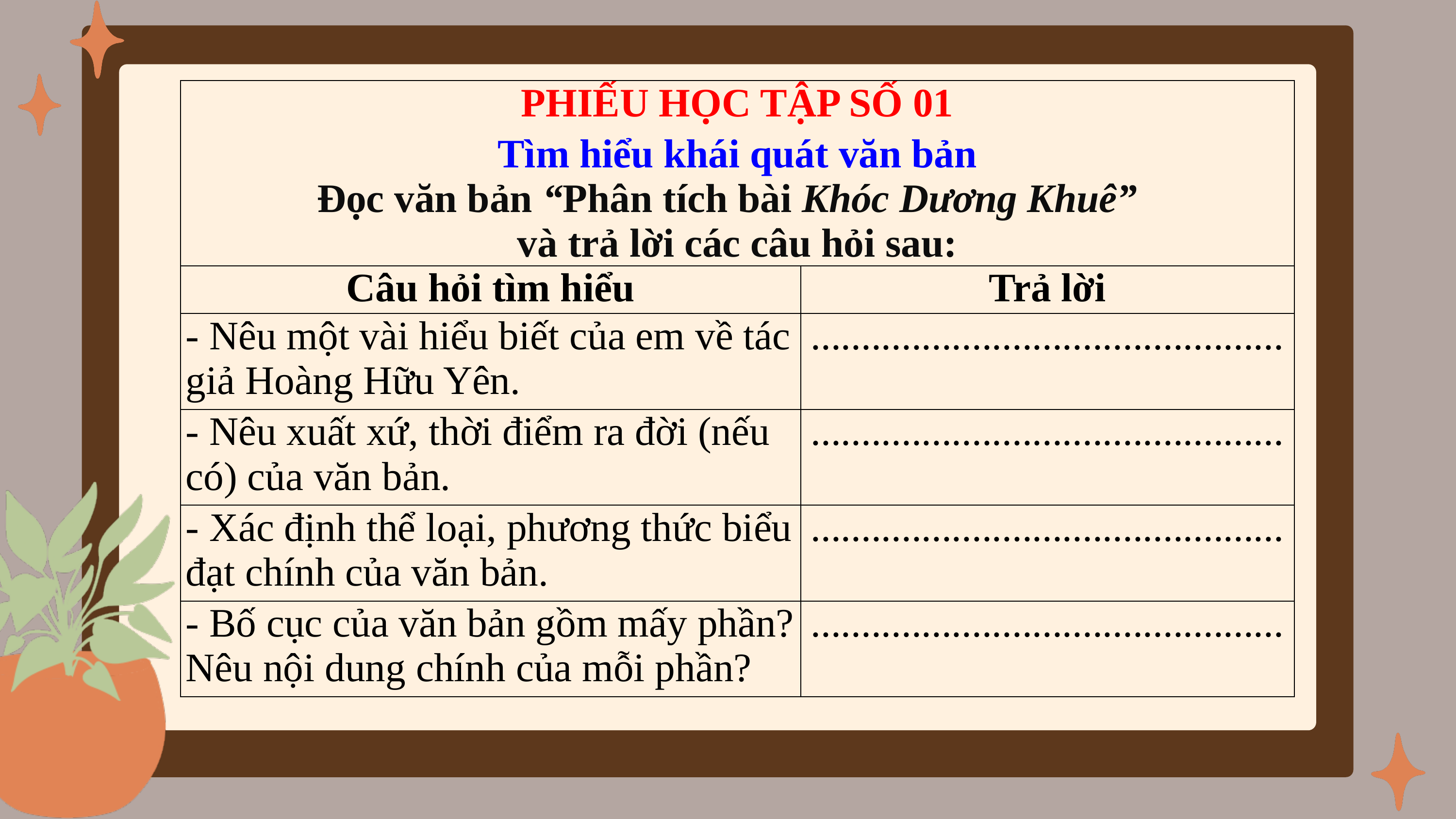

| PHIẾU HỌC TẬP SỐ 01 Tìm hiểu khái quát văn bản Đọc văn bản “Phân tích bài Khóc Dương Khuê” và trả lời các câu hỏi sau: |  |
| --- | --- |
| Câu hỏi tìm hiểu | Trả lời |
| - Nêu một vài hiểu biết của em về tác giả Hoàng Hữu Yên. | ............................................... |
| - Nêu xuất xứ, thời điểm ra đời (nếu có) của văn bản. | ............................................... |
| - Xác định thể loại, phương thức biểu đạt chính của văn bản. | ............................................... |
| - Bố cục của văn bản gồm mấy phần? Nêu nội dung chính của mỗi phần? | ............................................... |